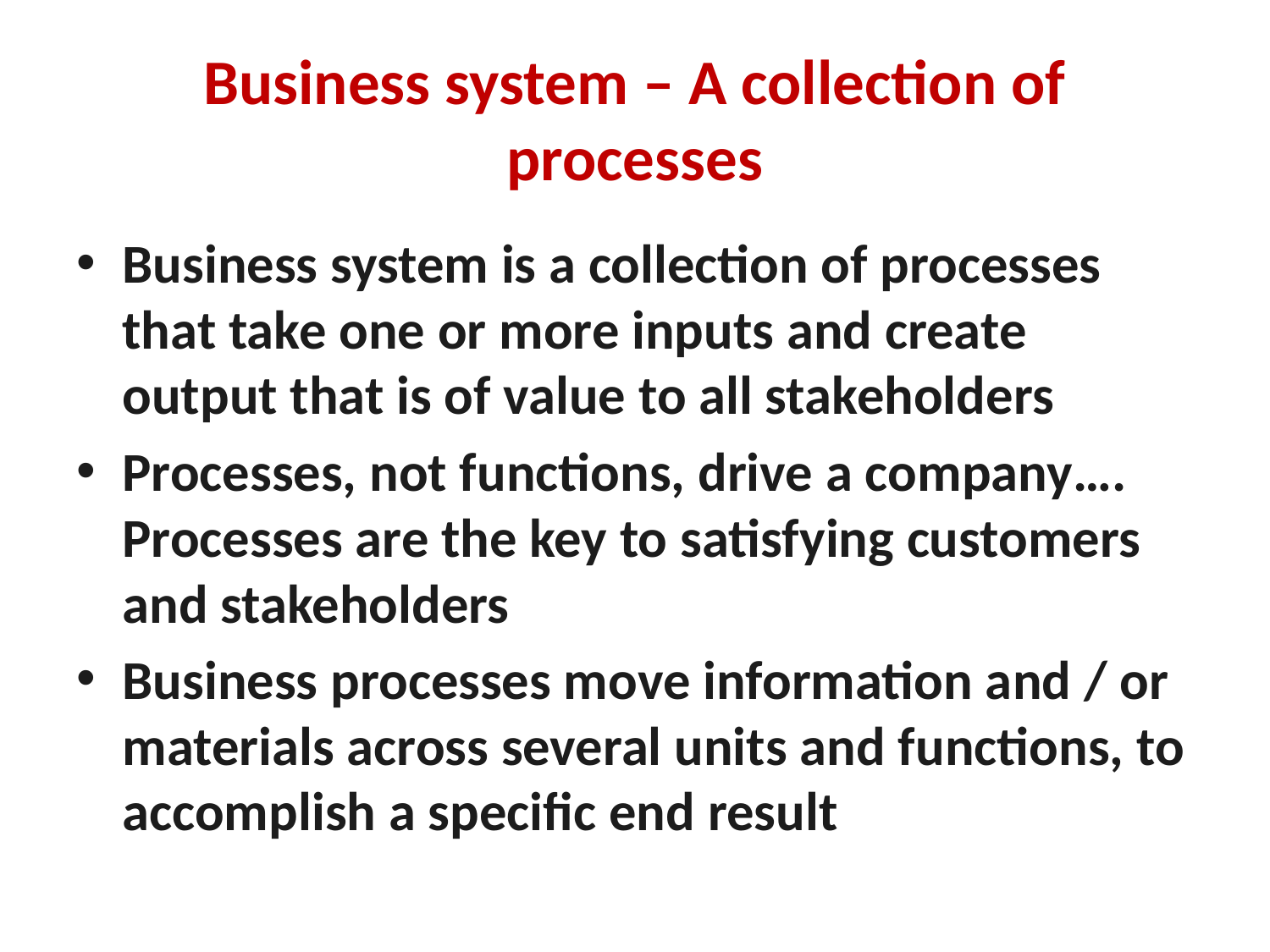

# Business system – A collection of processes
Business system is a collection of processes that take one or more inputs and create output that is of value to all stakeholders
Processes, not functions, drive a company…. Processes are the key to satisfying customers and stakeholders
Business processes move information and / or materials across several units and functions, to accomplish a specific end result